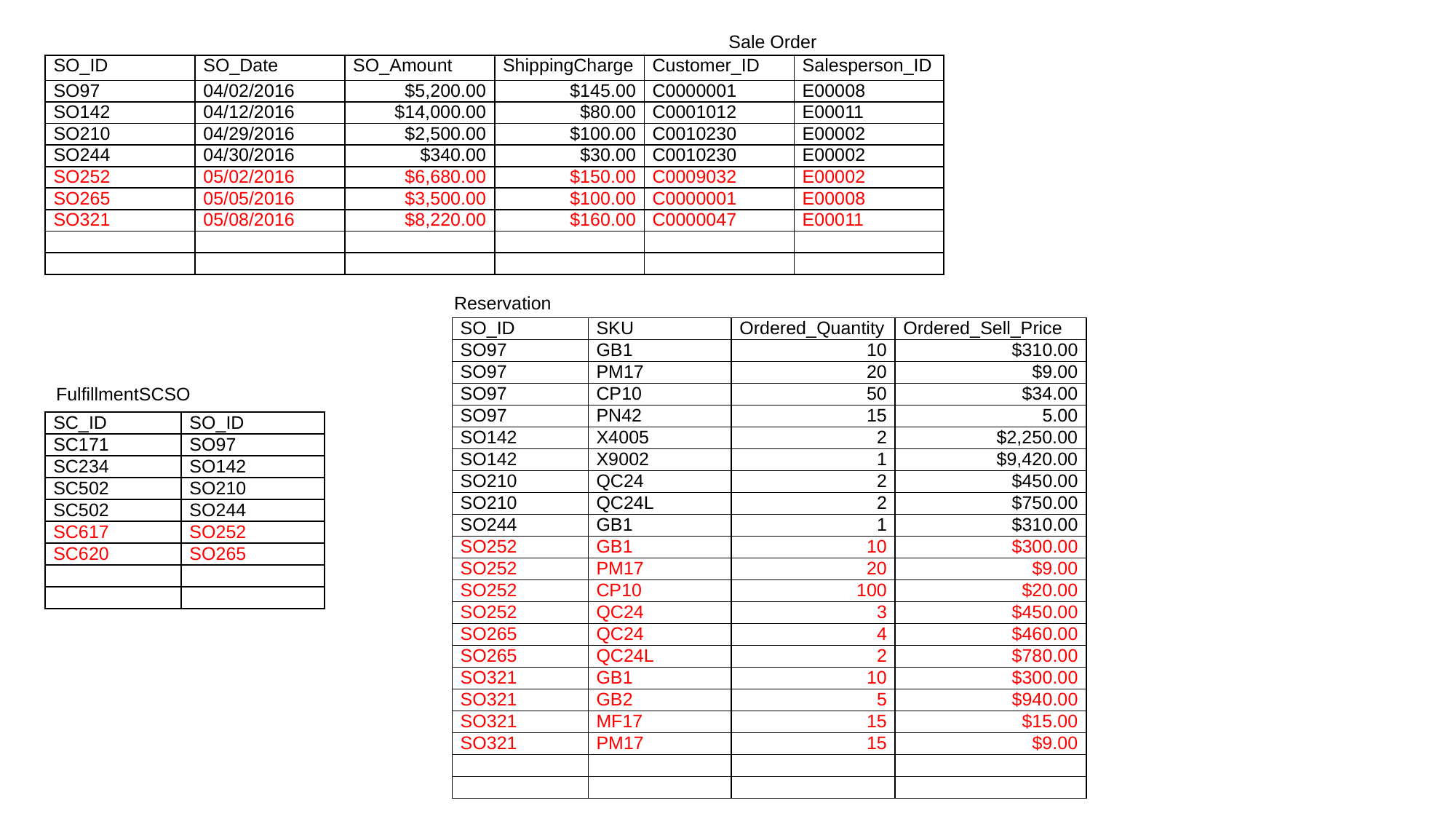

Sale Order

| SO\_ID | SO\_Date | SO\_Amount | ShippingCharge | Customer\_ID | Salesperson\_ID |
| --- | --- | --- | --- | --- | --- |
| SO97 | 04/02/2016 | $5,200.00 | $145.00 | C0000001 | E00008 |
| SO142 | 04/12/2016 | $14,000.00 | $80.00 | C0001012 | E00011 |
| SO210 | 04/29/2016 | $2,500.00 | $100.00 | C0010230 | E00002 |
| SO244 | 04/30/2016 | $340.00 | $30.00 | C0010230 | E00002 |
| SO252 | 05/02/2016 | $6,680.00 | $150.00 | C0009032 | E00002 |
| SO265 | 05/05/2016 | $3,500.00 | $100.00 | C0000001 | E00008 |
| SO321 | 05/08/2016 | $8,220.00 | $160.00 | C0000047 | E00011 |
|  |  |  |  |  |  |
|  |  |  |  |  |  |
Reservation
| SO\_ID | SKU | Ordered\_Quantity | Ordered\_Sell\_Price |
| --- | --- | --- | --- |
| SO97 | GB1 | 10 | $310.00 |
| SO97 | PM17 | 20 | $9.00 |
| SO97 | CP10 | 50 | $34.00 |
| SO97 | PN42 | 15 | 5.00 |
| SO142 | X4005 | 2 | $2,250.00 |
| SO142 | X9002 | 1 | $9,420.00 |
| SO210 | QC24 | 2 | $450.00 |
| SO210 | QC24L | 2 | $750.00 |
| SO244 | GB1 | 1 | $310.00 |
| SO252 | GB1 | 10 | $300.00 |
| SO252 | PM17 | 20 | $9.00 |
| SO252 | CP10 | 100 | $20.00 |
| SO252 | QC24 | 3 | $450.00 |
| SO265 | QC24 | 4 | $460.00 |
| SO265 | QC24L | 2 | $780.00 |
| SO321 | GB1 | 10 | $300.00 |
| SO321 | GB2 | 5 | $940.00 |
| SO321 | MF17 | 15 | $15.00 |
| SO321 | PM17 | 15 | $9.00 |
|  |  |  |  |
|  |  |  |  |
FulfillmentSCSO
| SC\_ID | SO\_ID |
| --- | --- |
| SC171 | SO97 |
| SC234 | SO142 |
| SC502 | SO210 |
| SC502 | SO244 |
| SC617 | SO252 |
| SC620 | SO265 |
|  |  |
|  |  |